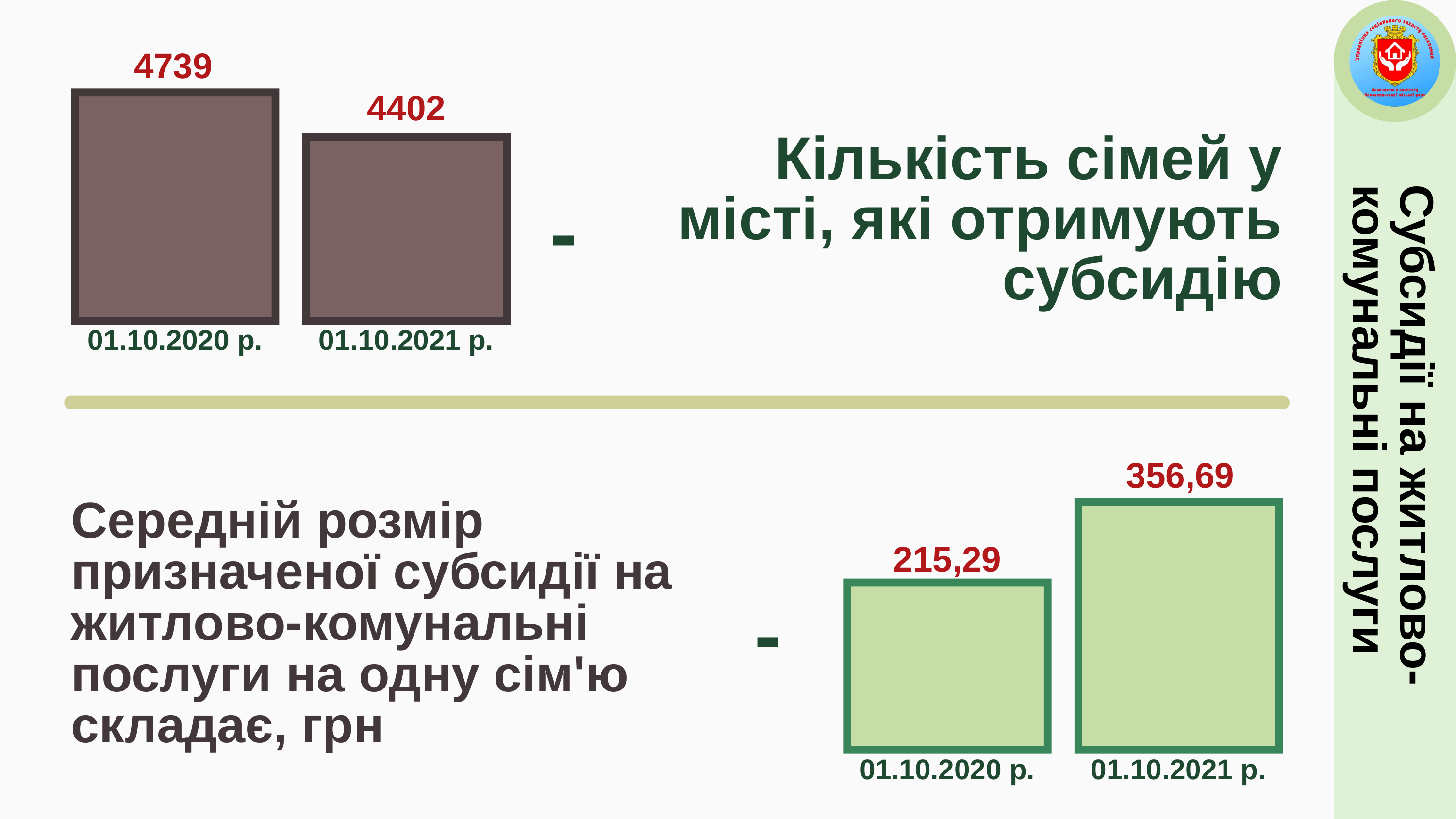

4739

4402

01.10.2020 р.
01.10.2021 р.
 Кількість сімей у місті, які отримують субсидію
-

Субсидії на житлово-
комунальні послуги
356,69

215,29

01.10.2020 р.
01.10.2021 р.
Середній розмір призначеної субсидії на житлово-комунальні  послуги    на одну сім'ю складає, грн
-